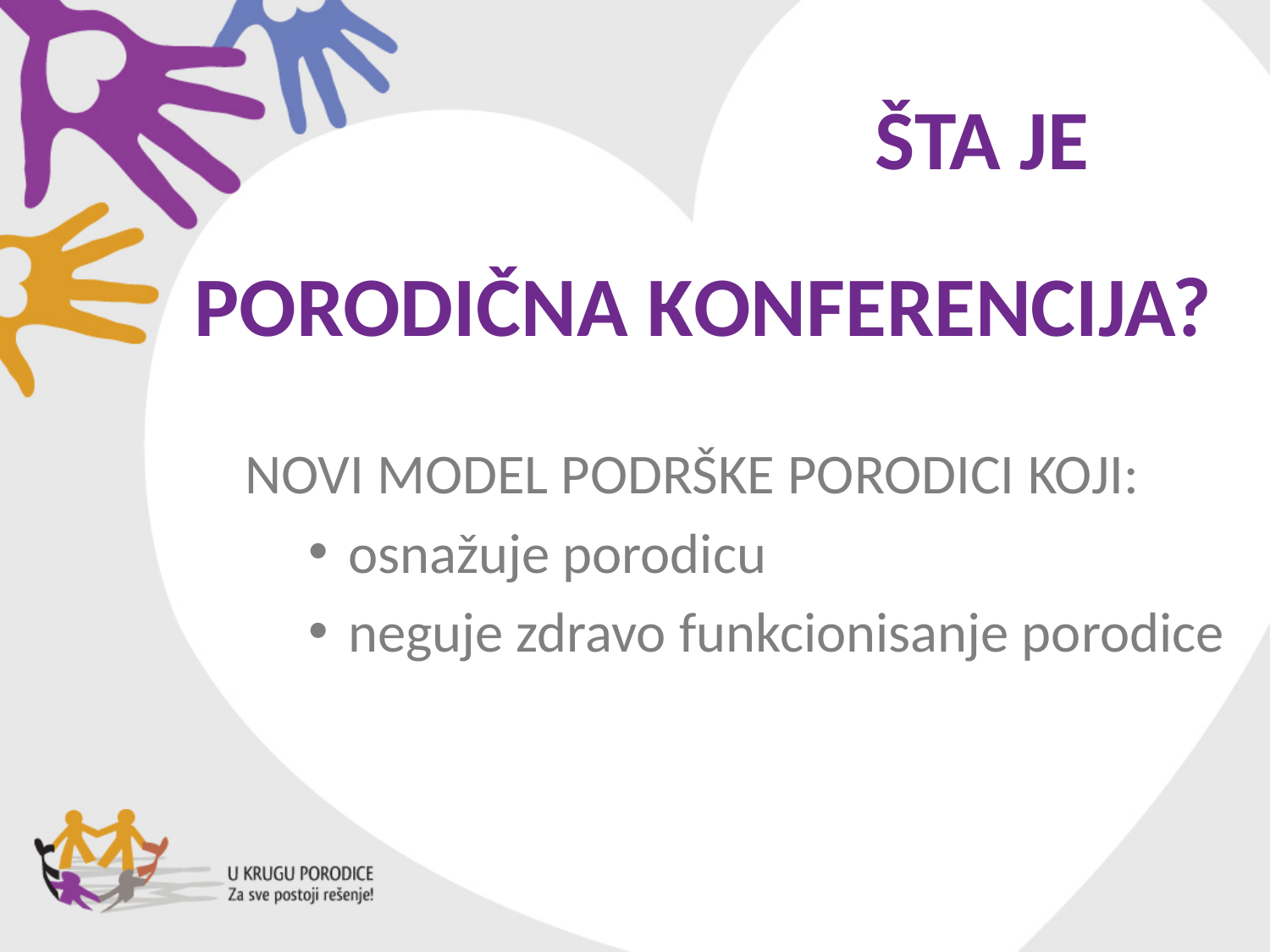

ŠTA JE
# PORODIČNA KONFERENCIJA?
NOVI MODEL PODRŠKE PORODICI KOJI:
osnažuje porodicu
neguje zdravo funkcionisanje porodice